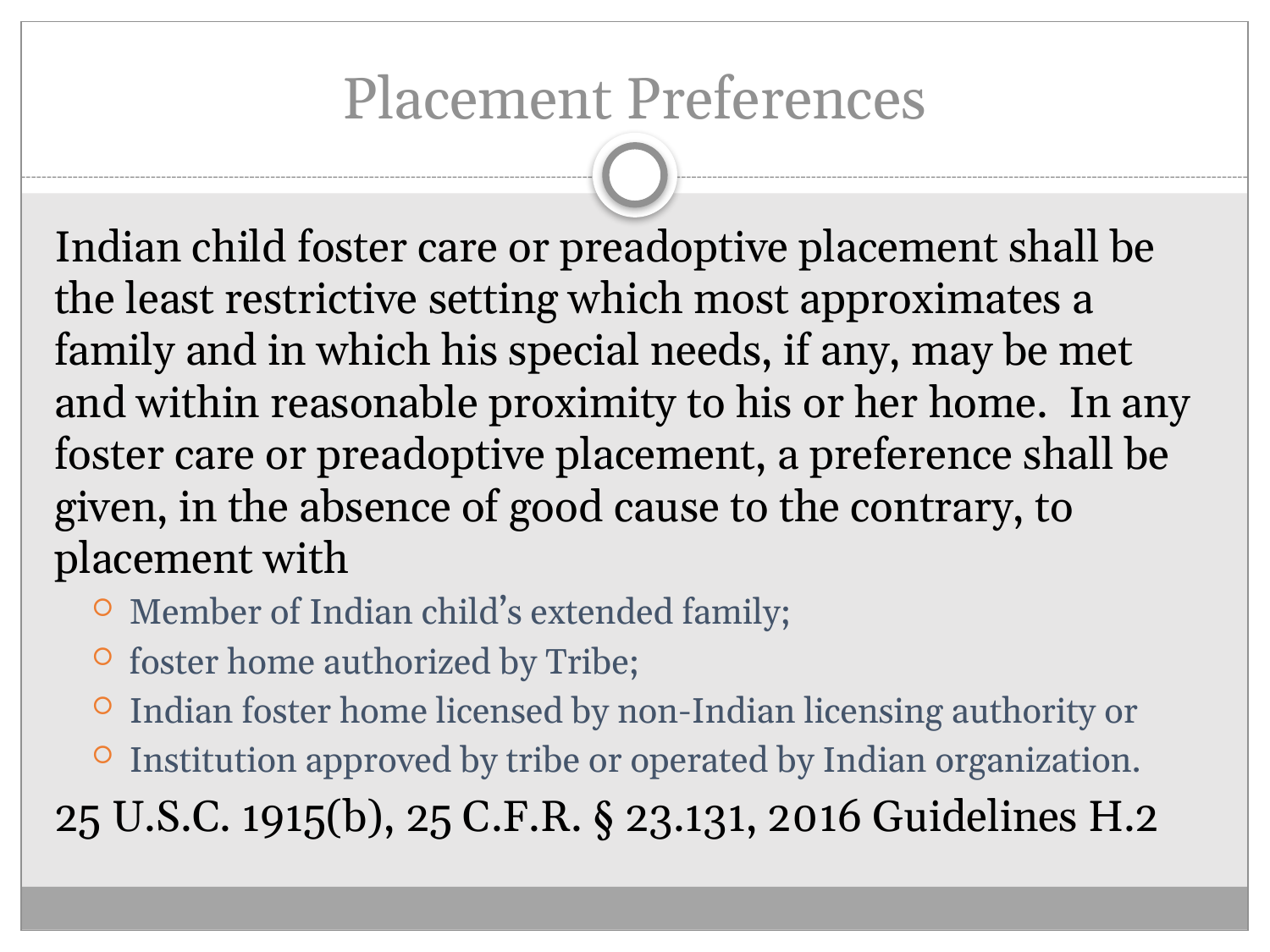

# Placement Preferences
Indian child foster care or preadoptive placement shall be the least restrictive setting which most approximates a family and in which his special needs, if any, may be met and within reasonable proximity to his or her home.  In any foster care or preadoptive placement, a preference shall be given, in the absence of good cause to the contrary, to placement with
Member of Indian child’s extended family;
foster home authorized by Tribe;
Indian foster home licensed by non-Indian licensing authority or
Institution approved by tribe or operated by Indian organization.
25 U.S.C. 1915(b), 25 C.F.R. § 23.131, 2016 Guidelines H.2